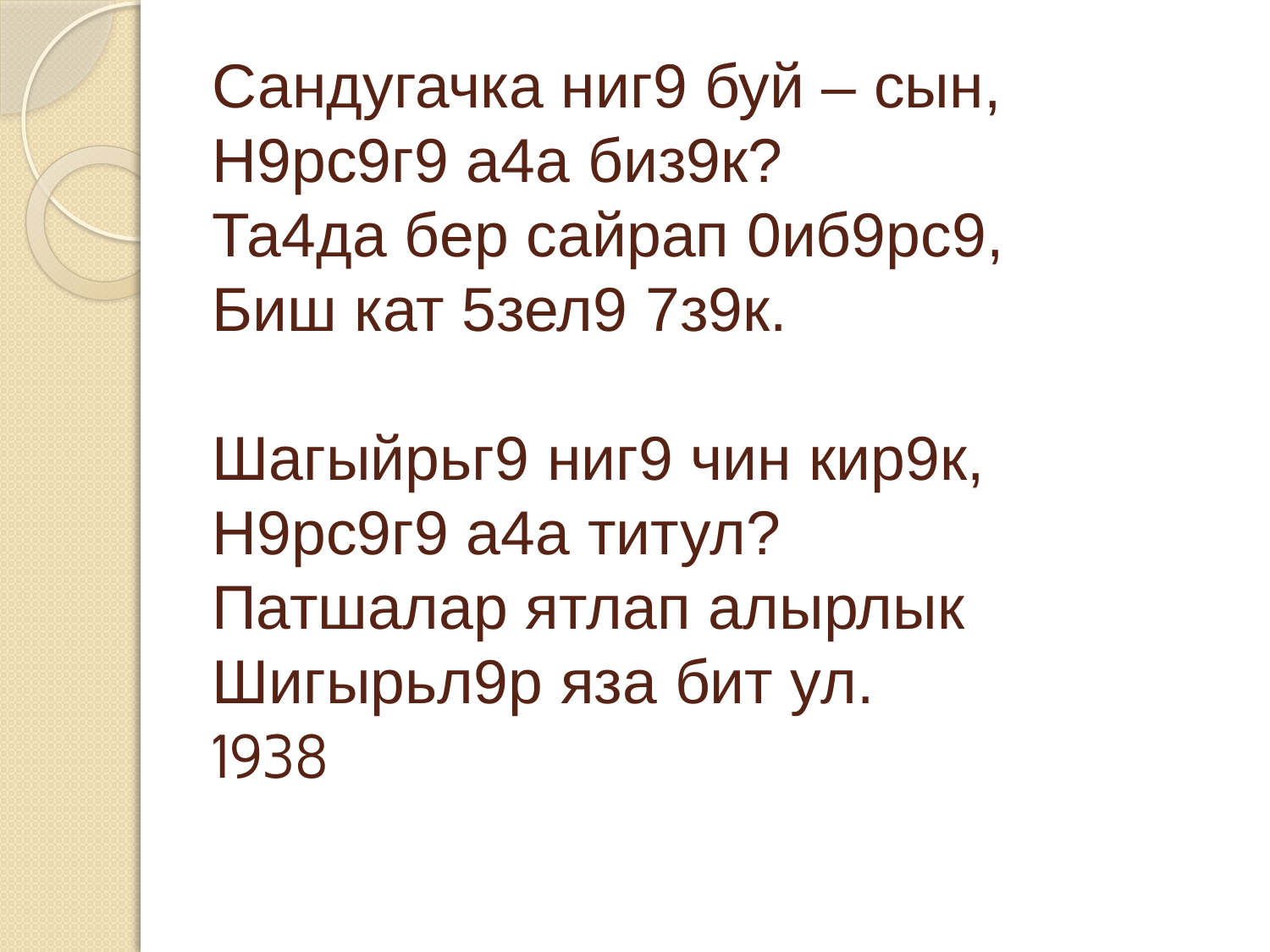

# Сандугачка ниг9 буй – сын, Н9рс9г9 а4а биз9к? Та4да бер сайрап 0иб9рс9, Биш кат 5зел9 7з9к.   Шагыйрьг9 ниг9 чин кир9к, Н9рс9г9 а4а титул? Патшалар ятлап алырлык Шигырьл9р яза бит ул. 1938